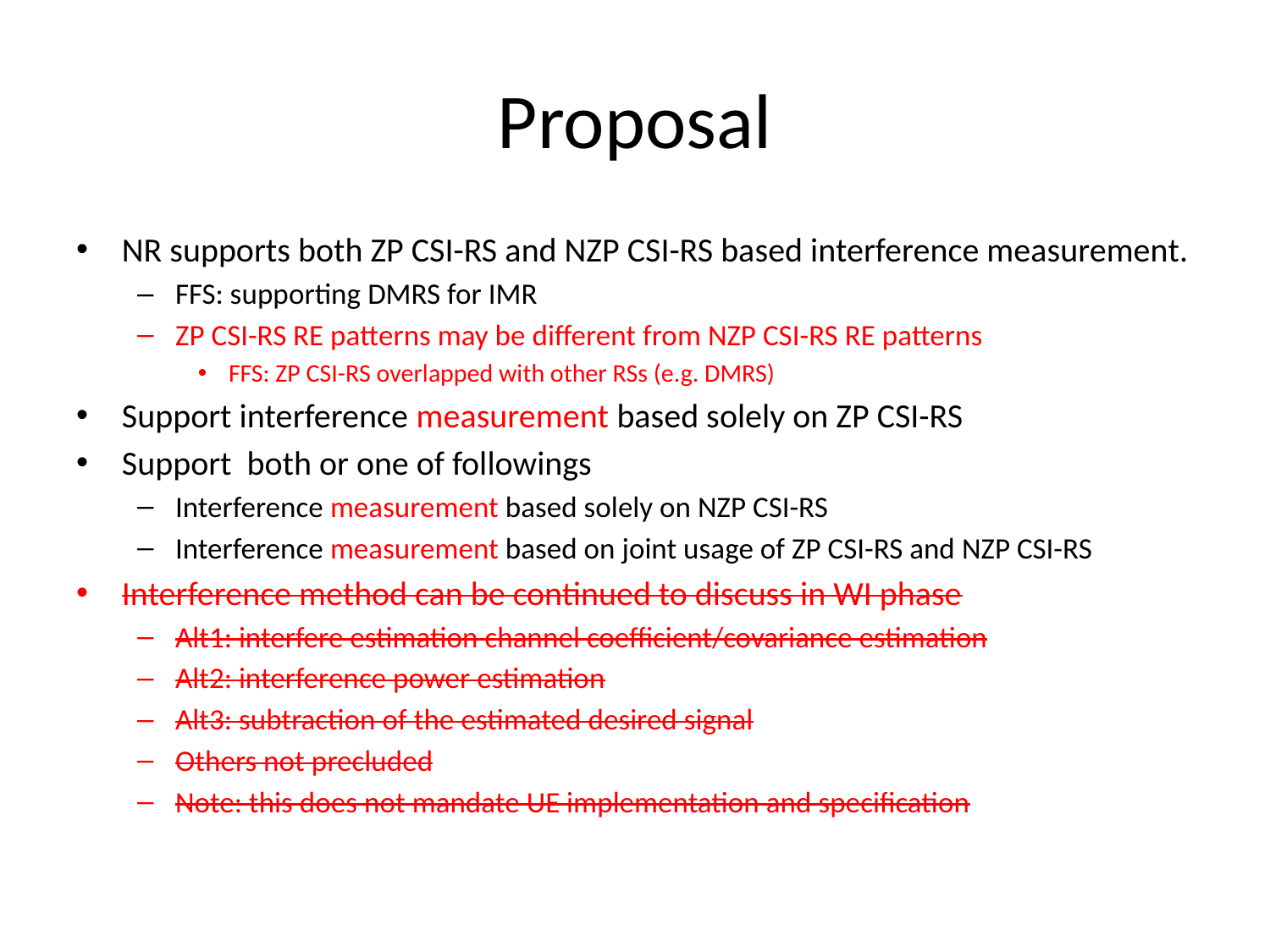

# Proposal
NR supports both ZP CSI-RS and NZP CSI-RS based interference measurement.
FFS: supporting DMRS for IMR
ZP CSI-RS RE patterns may be different from NZP CSI-RS RE patterns
FFS: ZP CSI-RS overlapped with other RSs (e.g. DMRS)
Support interference measurement based solely on ZP CSI-RS
Support  both or one of followings
Interference measurement based solely on NZP CSI-RS
Interference measurement based on joint usage of ZP CSI-RS and NZP CSI-RS
Interference method can be continued to discuss in WI phase
Alt1: interfere estimation channel coefficient/covariance estimation
Alt2: interference power estimation
Alt3: subtraction of the estimated desired signal
Others not precluded
Note: this does not mandate UE implementation and specification